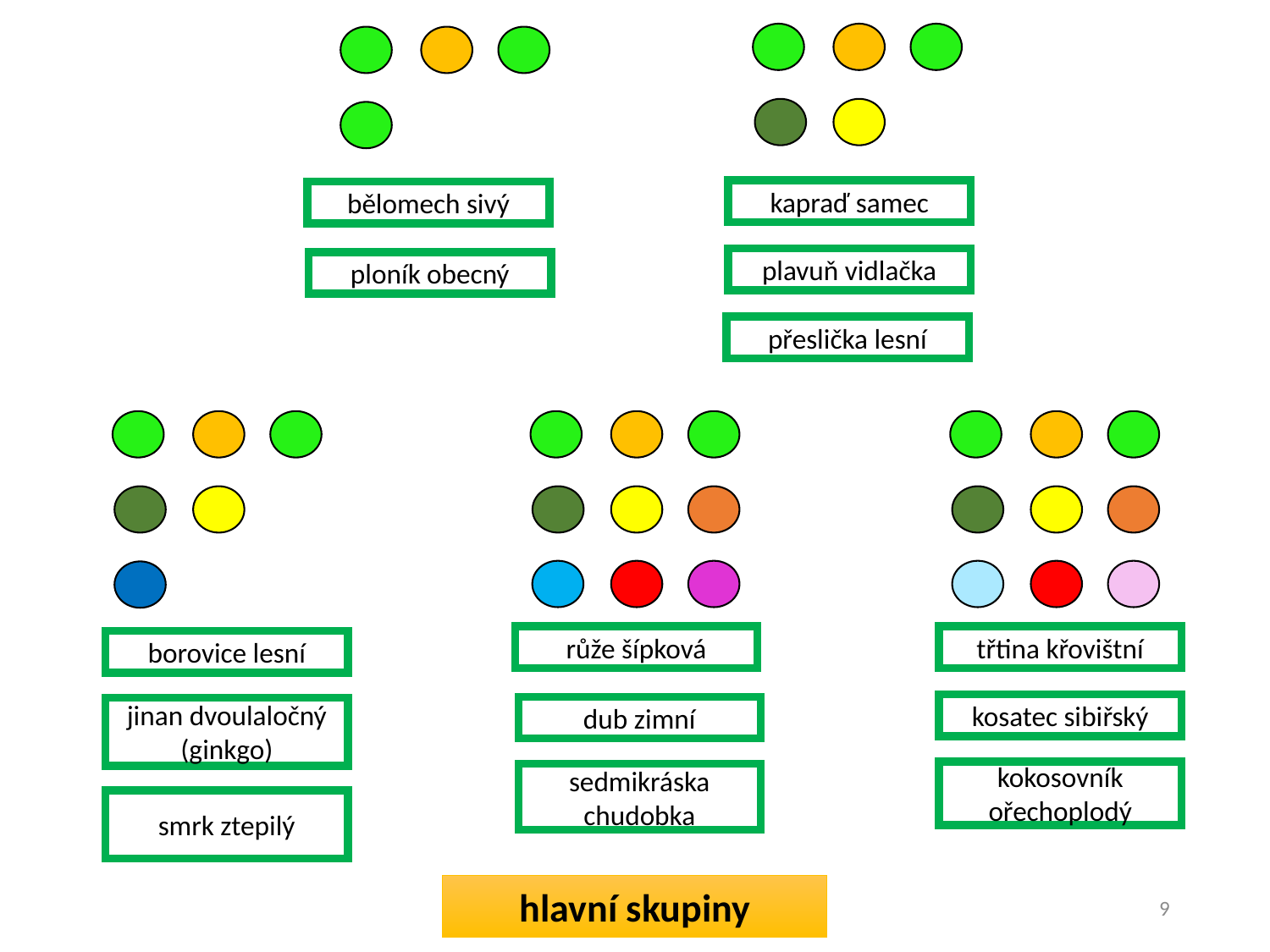

kapraď samec
bělomech sivý
plavuň vidlačka
ploník obecný
přeslička lesní

růže šípková
třtina křovištní
borovice lesní
kosatec sibiřský
dub zimní
jinan dvoulaločný (ginkgo)
kokosovník ořechoplodý
sedmikráska chudobka
smrk ztepilý
hlavní skupiny
9